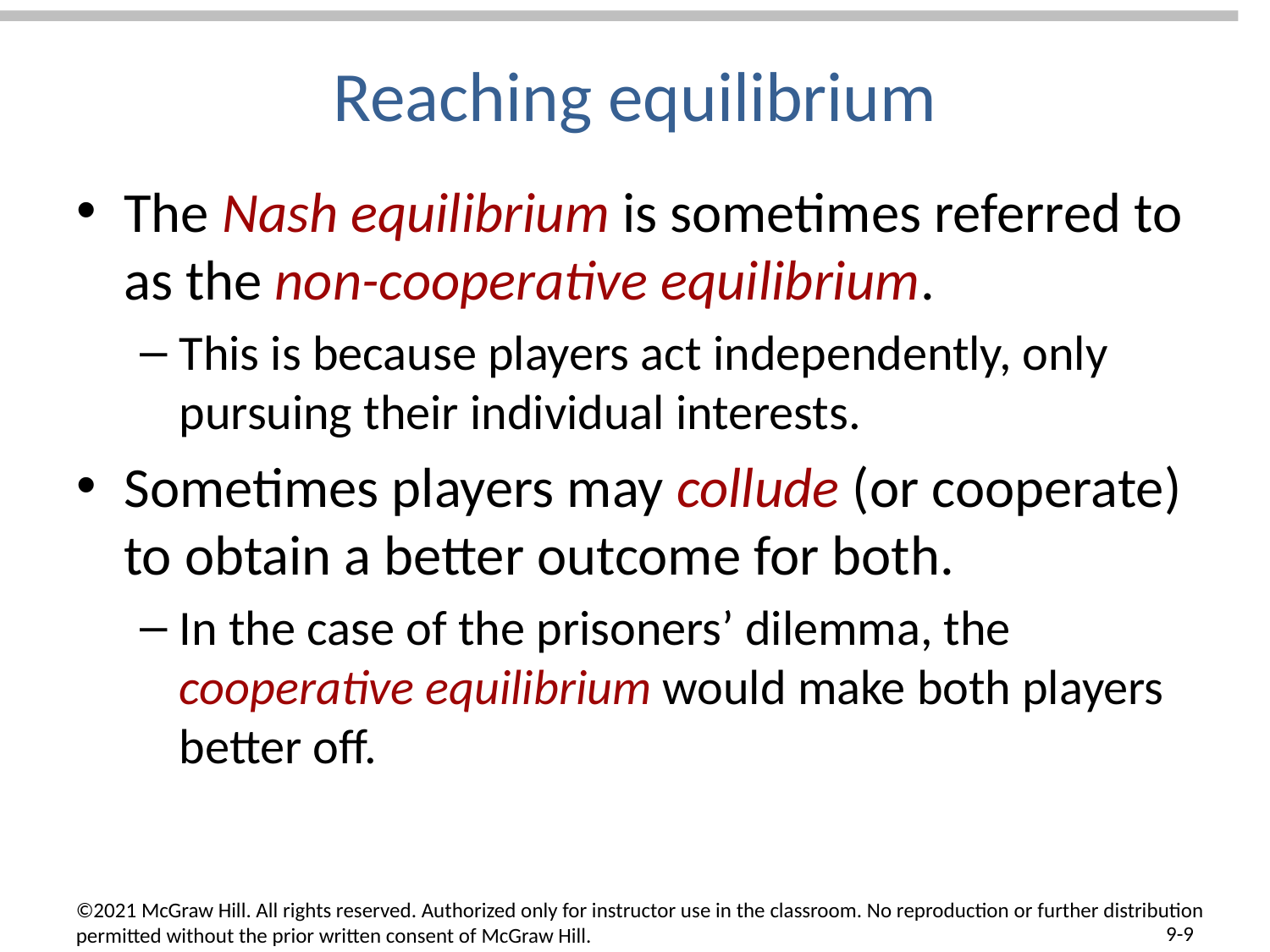

# Reaching equilibrium
The Nash equilibrium is sometimes referred to as the non-cooperative equilibrium.
This is because players act independently, only pursuing their individual interests.
Sometimes players may collude (or cooperate) to obtain a better outcome for both.
In the case of the prisoners’ dilemma, the cooperative equilibrium would make both players better off.